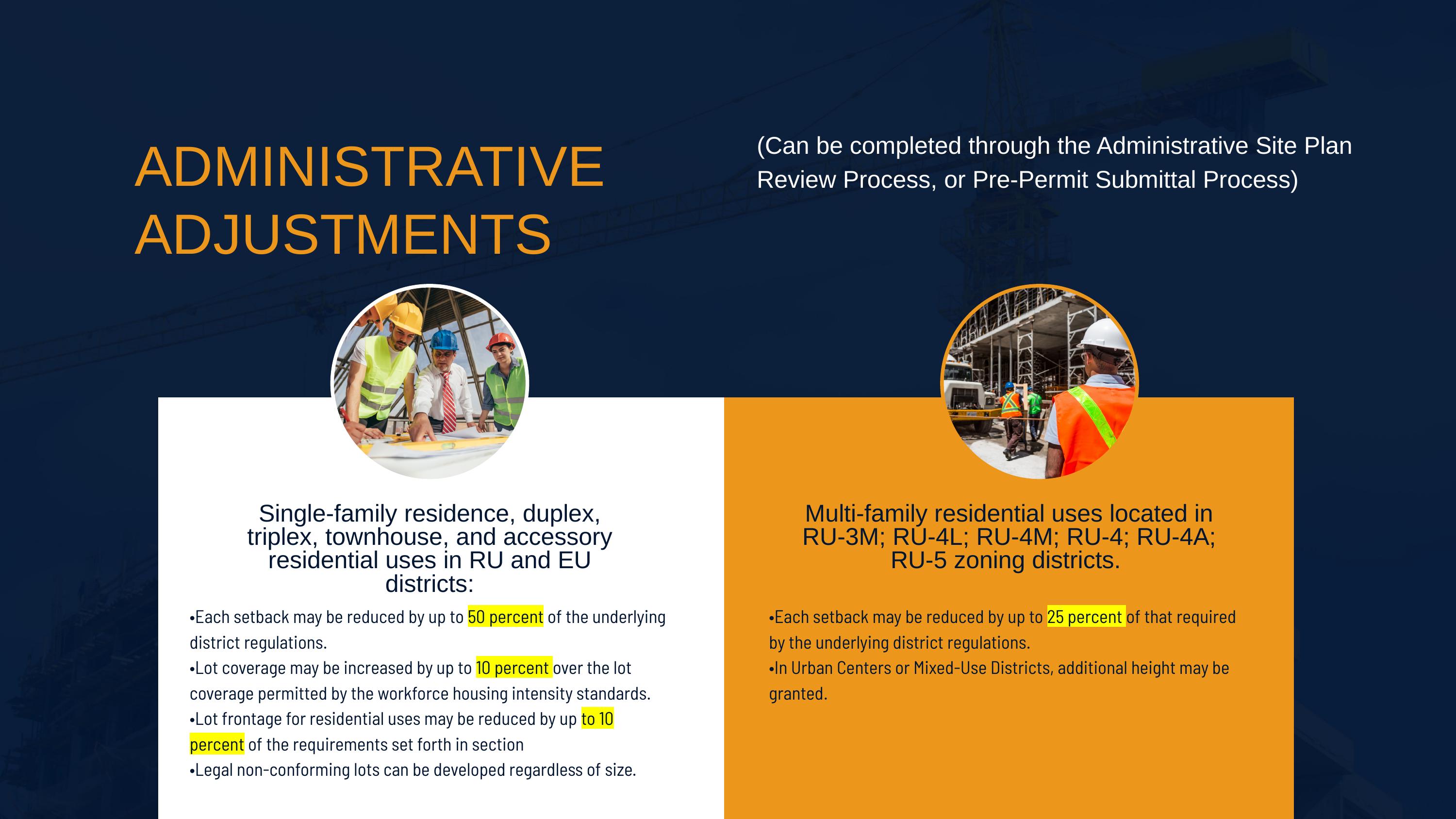

(Can be completed through the Administrative Site Plan Review Process, or Pre-Permit Submittal Process)
ADMINISTRATIVE ADJUSTMENTS

Single-family residence, duplex, triplex, townhouse, and accessory residential uses in RU and EU districts:

Multi-family residential uses located in RU-3M; RU-4L; RU-4M; RU-4; RU-4A; RU-5 zoning districts.
•Each setback may be reduced by up to 50 percent of the underlying district regulations.
•Lot coverage may be increased by up to 10 percent over the lot coverage permitted by the workforce housing intensity standards.
•Lot frontage for residential uses may be reduced by up to 10 percent of the requirements set forth in section
•Legal non-conforming lots can be developed regardless of size.

•Each setback may be reduced by up to 25 percent of that required by the underlying district regulations.
•In Urban Centers or Mixed-Use Districts, additional height may be granted.